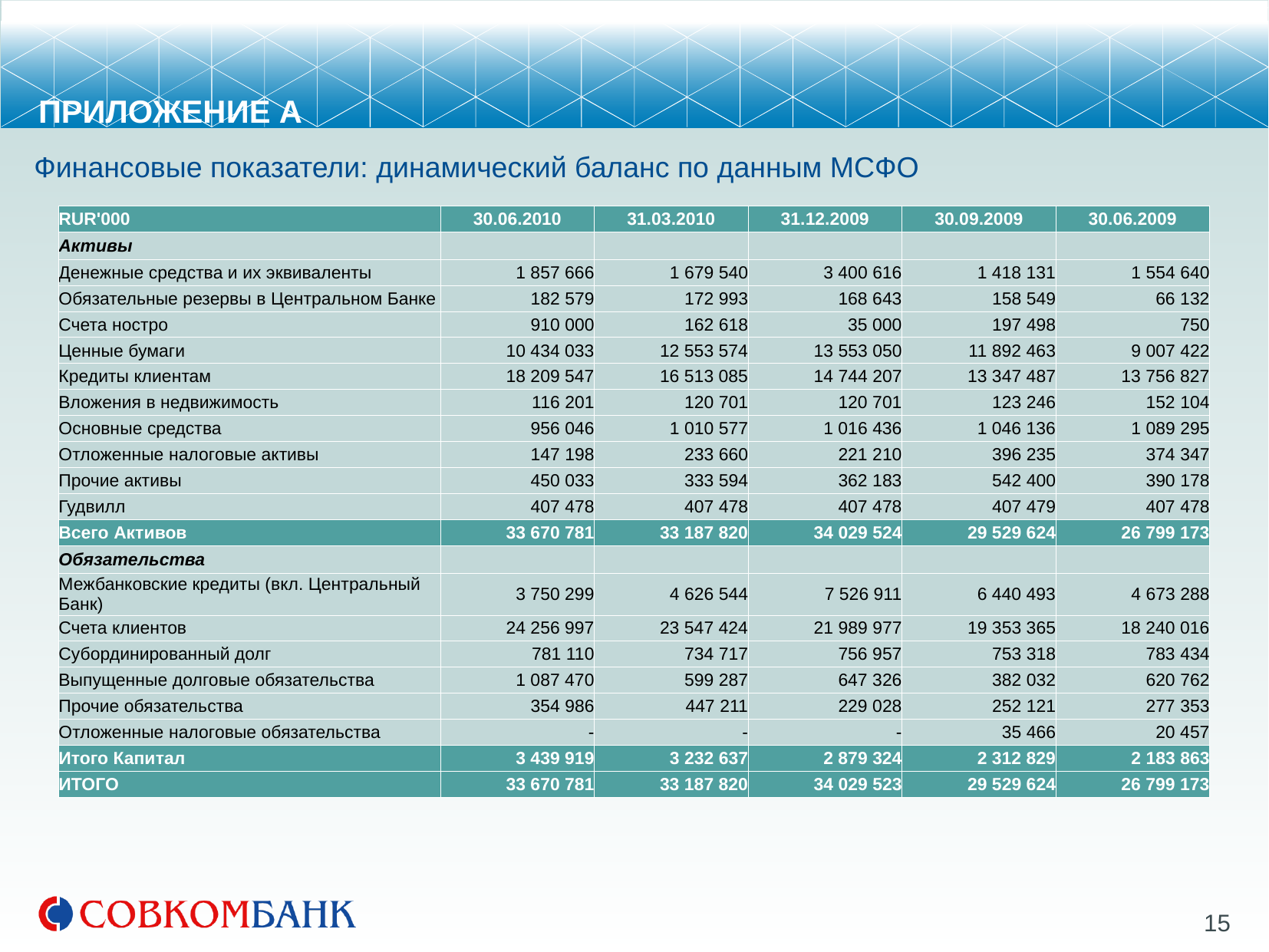

ПРИЛОЖЕНИЕ А
Финансовые показатели: динамический баланс по данным МСФО
| RUR'000 | 30.06.2010 | 31.03.2010 | 31.12.2009 | 30.09.2009 | 30.06.2009 |
| --- | --- | --- | --- | --- | --- |
| Активы |  |  |  |  |  |
| Денежные средства и их эквиваленты | 1 857 666 | 1 679 540 | 3 400 616 | 1 418 131 | 1 554 640 |
| Обязательные резервы в Центральном Банке | 182 579 | 172 993 | 168 643 | 158 549 | 66 132 |
| Счета ностро | 910 000 | 162 618 | 35 000 | 197 498 | 750 |
| Ценные бумаги | 10 434 033 | 12 553 574 | 13 553 050 | 11 892 463 | 9 007 422 |
| Кредиты клиентам | 18 209 547 | 16 513 085 | 14 744 207 | 13 347 487 | 13 756 827 |
| Вложения в недвижимость | 116 201 | 120 701 | 120 701 | 123 246 | 152 104 |
| Основные средства | 956 046 | 1 010 577 | 1 016 436 | 1 046 136 | 1 089 295 |
| Отложенные налоговые активы | 147 198 | 233 660 | 221 210 | 396 235 | 374 347 |
| Прочие активы | 450 033 | 333 594 | 362 183 | 542 400 | 390 178 |
| Гудвилл | 407 478 | 407 478 | 407 478 | 407 479 | 407 478 |
| Всего Активов | 33 670 781 | 33 187 820 | 34 029 524 | 29 529 624 | 26 799 173 |
| Обязательства |  |  |  |  |  |
| Межбанковские кредиты (вкл. Центральный Банк) | 3 750 299 | 4 626 544 | 7 526 911 | 6 440 493 | 4 673 288 |
| Счета клиентов | 24 256 997 | 23 547 424 | 21 989 977 | 19 353 365 | 18 240 016 |
| Субординированный долг | 781 110 | 734 717 | 756 957 | 753 318 | 783 434 |
| Выпущенные долговые обязательства | 1 087 470 | 599 287 | 647 326 | 382 032 | 620 762 |
| Прочие обязательства | 354 986 | 447 211 | 229 028 | 252 121 | 277 353 |
| Отложенные налоговые обязательства | - | - | - | 35 466 | 20 457 |
| Итого Капитал | 3 439 919 | 3 232 637 | 2 879 324 | 2 312 829 | 2 183 863 |
| ИТОГО | 33 670 781 | 33 187 820 | 34 029 523 | 29 529 624 | 26 799 173 |
15